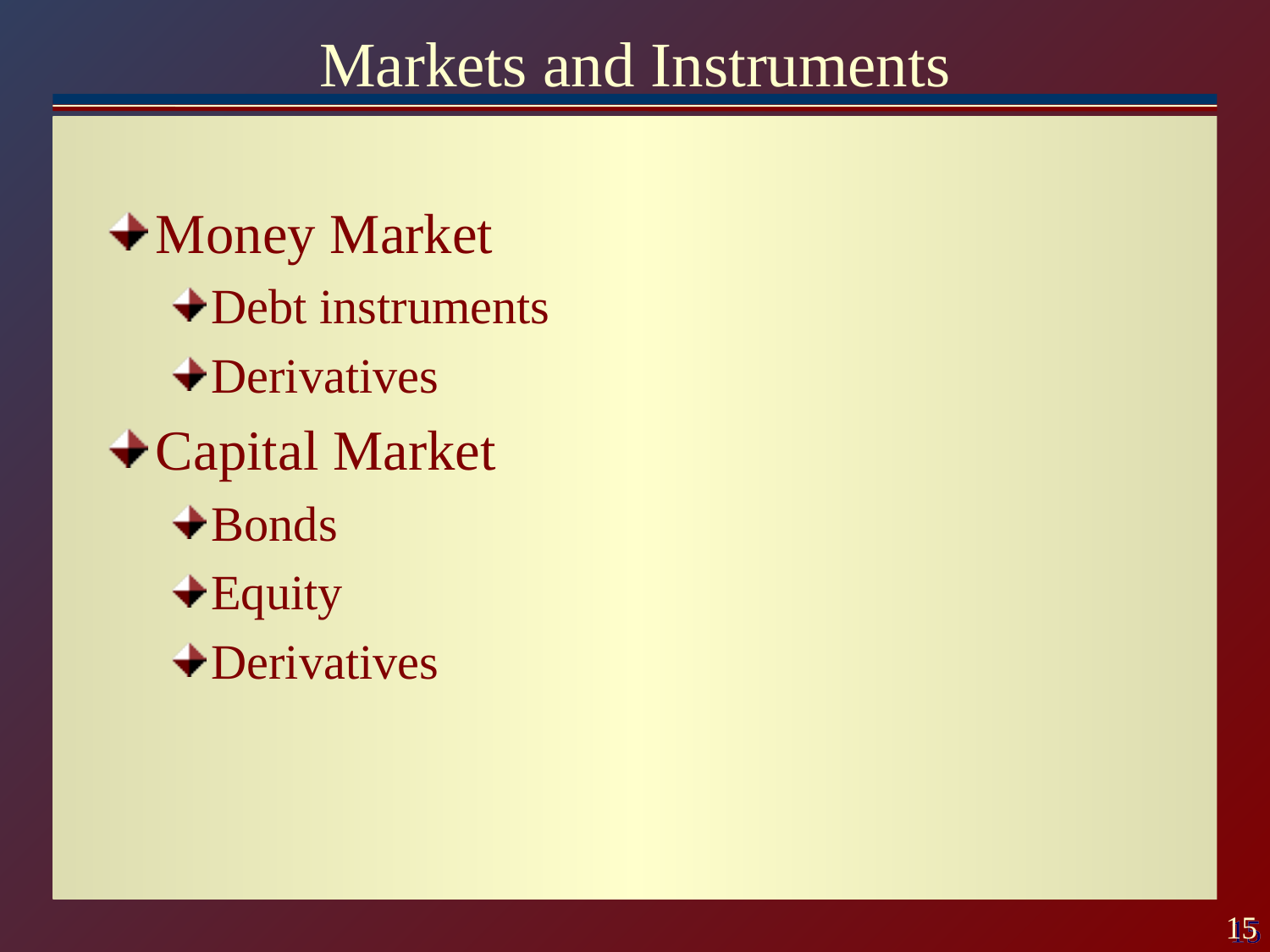

# Markets and Instruments
Money Market
Debt instruments
Derivatives
Capital Market
Bonds
Equity
Derivatives